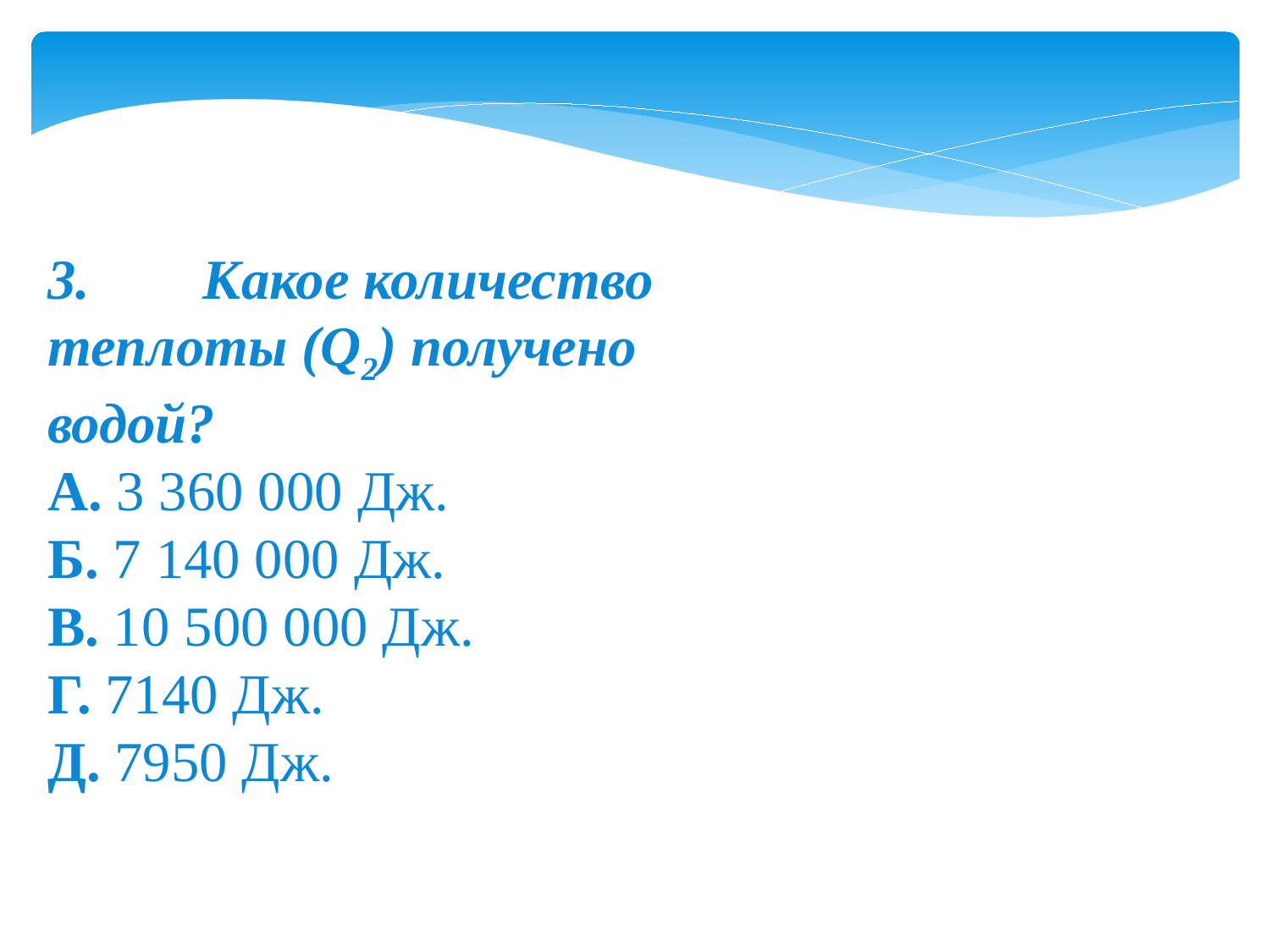

3.        Какое количество теплоты (Q2) получено водой?
А. 3 360 000 Дж.
Б. 7 140 000 Дж.
В. 10 500 000 Дж.
Г. 7140 Дж.
Д. 7950 Дж.